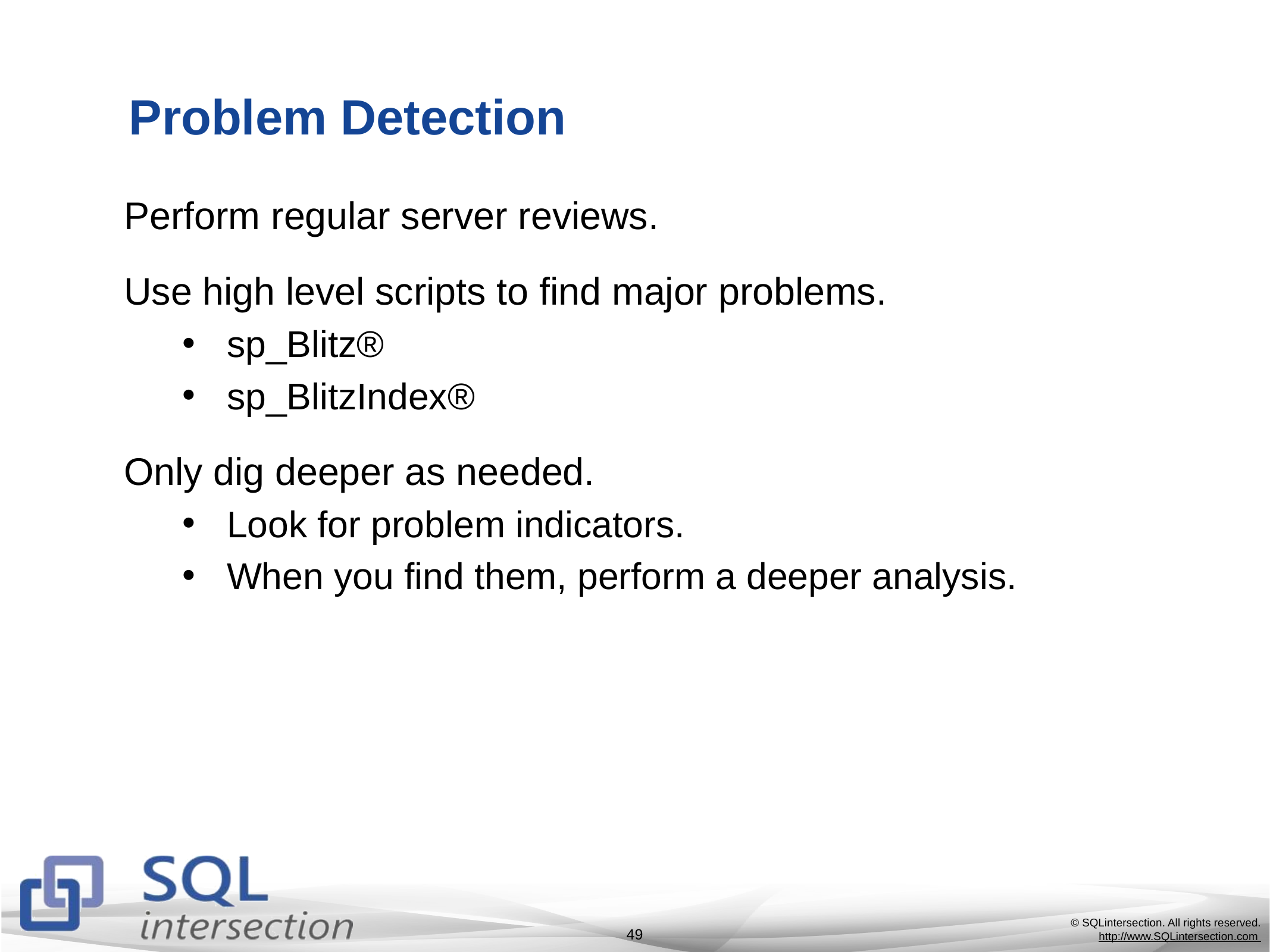

# Problem Detection
Perform regular server reviews.
Use high level scripts to find major problems.
sp_Blitz®
sp_BlitzIndex®
Only dig deeper as needed.
Look for problem indicators.
When you find them, perform a deeper analysis.